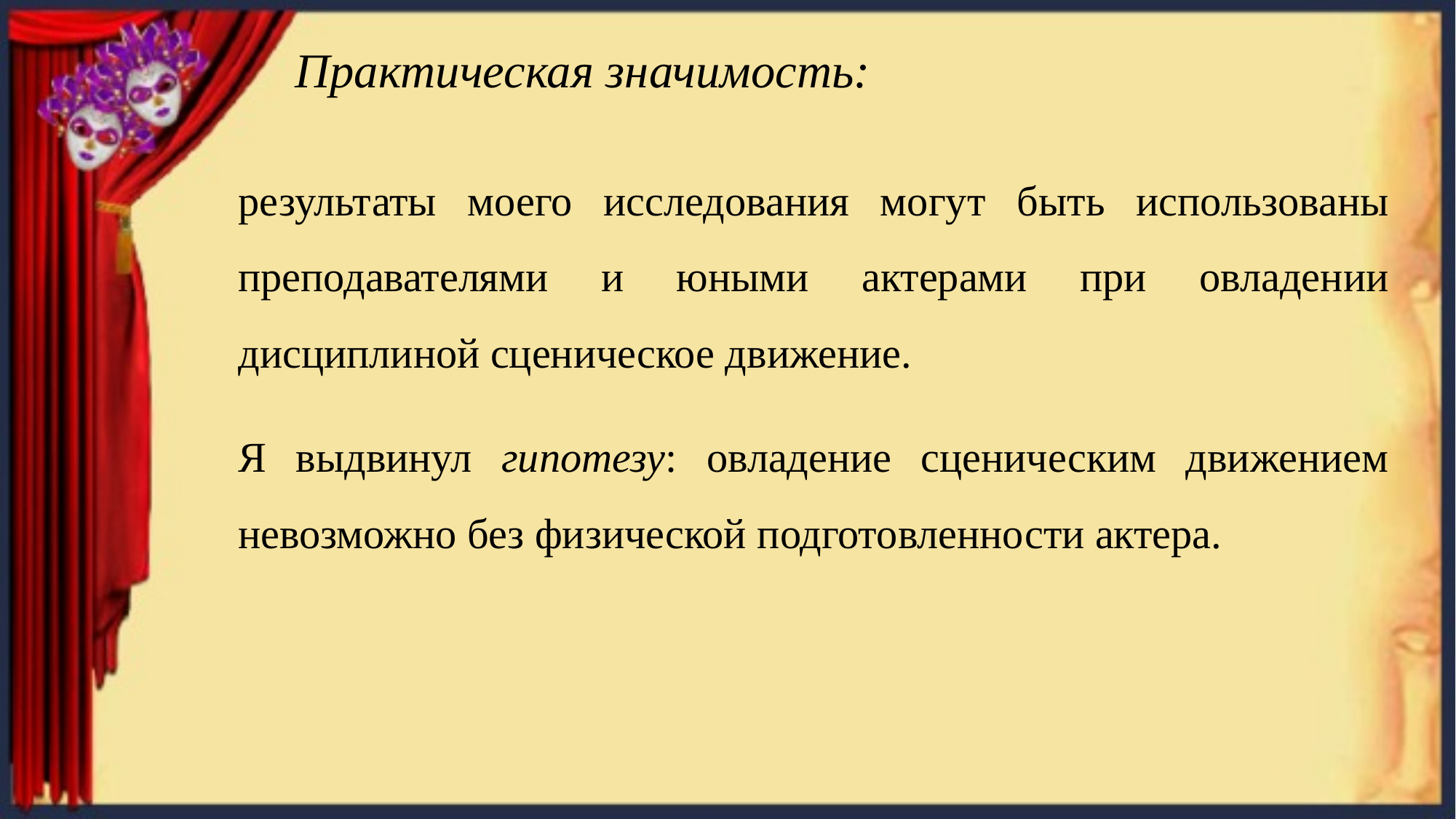

# Практическая значимость:
результаты моего исследования могут быть использованы преподавателями и юными актерами при овладении дисциплиной сценическое движение.
Я выдвинул гипотезу: овладение сценическим движением невозможно без физической подготовленности актера.